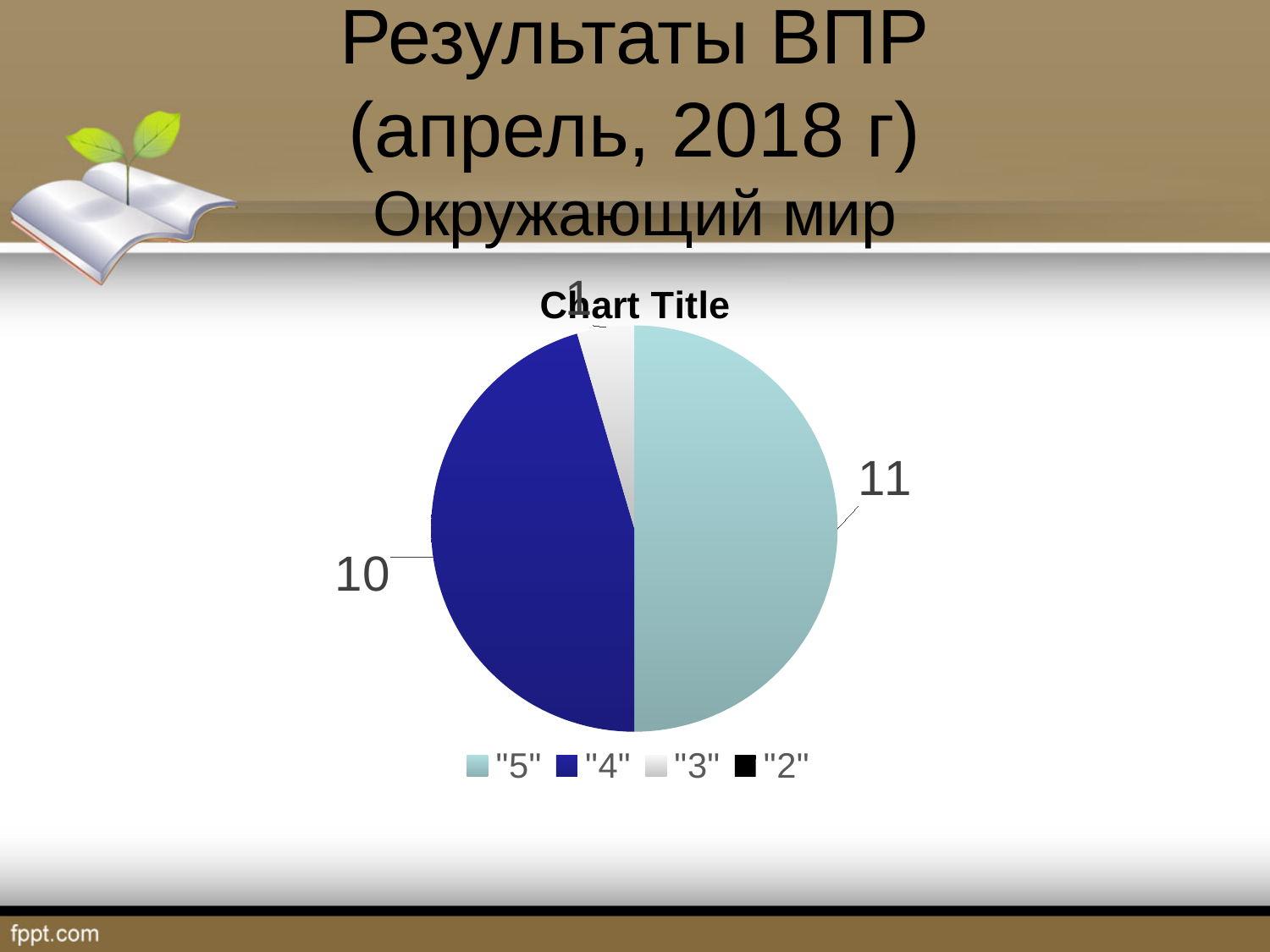

# Результаты ВПР (апрель, 2018 г) Окружающий мир

[unsupported chart]

### Chart

| Category | Столбец1 |
|---|---|
| "5" | 11.0 |
| "4" | 10.0 |
| "3" | 1.0 |
| "2" | 0.0 |